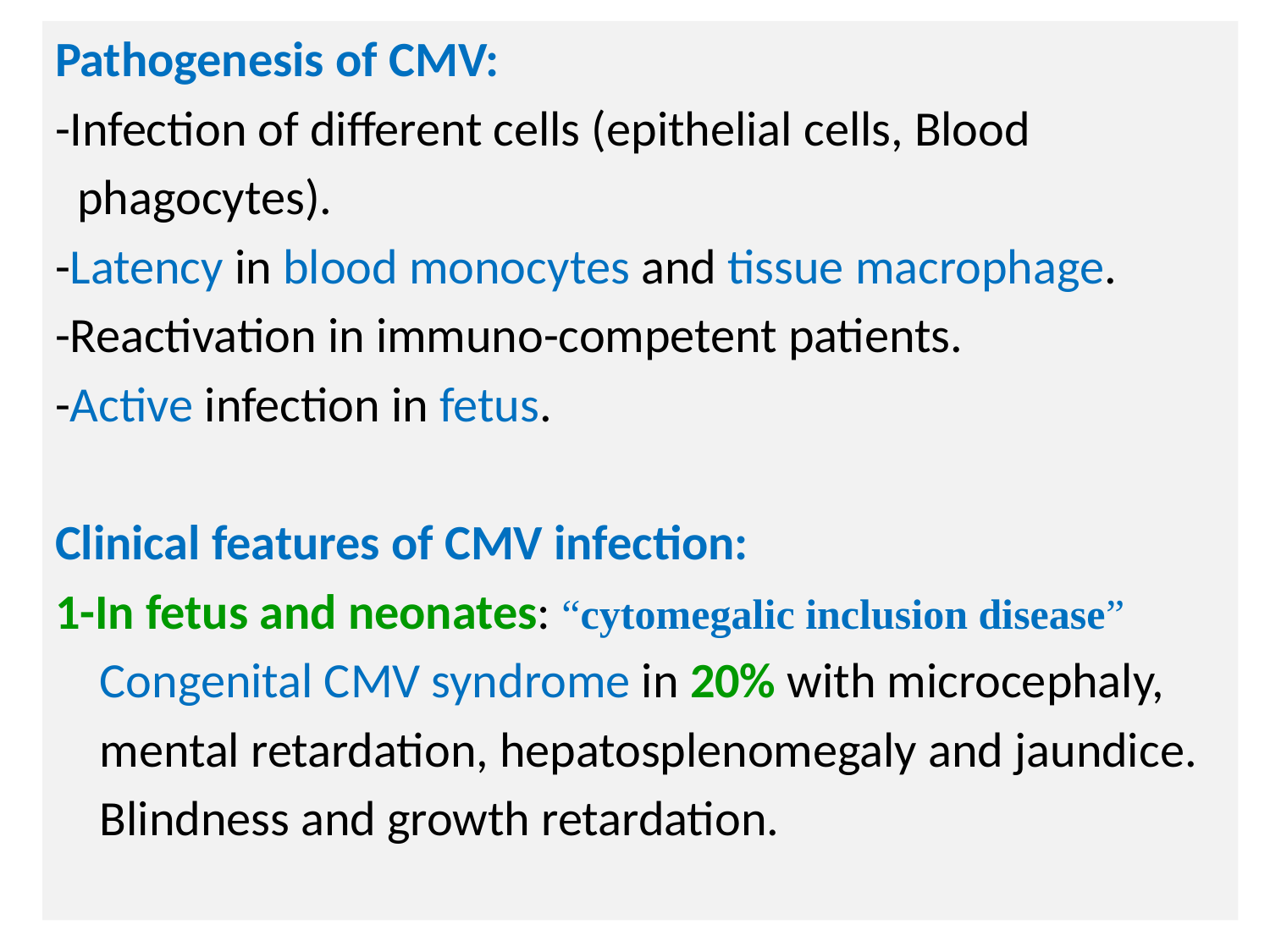

Pathogenesis of CMV:
-Infection of different cells (epithelial cells, Blood
  phagocytes).
-Latency in blood monocytes and tissue macrophage.
-Reactivation in immuno-competent patients.
-Active infection in fetus.

Clinical features of CMV infection:
1-In fetus and neonates: “cytomegalic inclusion disease”
    Congenital CMV syndrome in 20% with microcephaly,
    mental retardation, hepatosplenomegaly and jaundice.
    Blindness and growth retardation.
# n